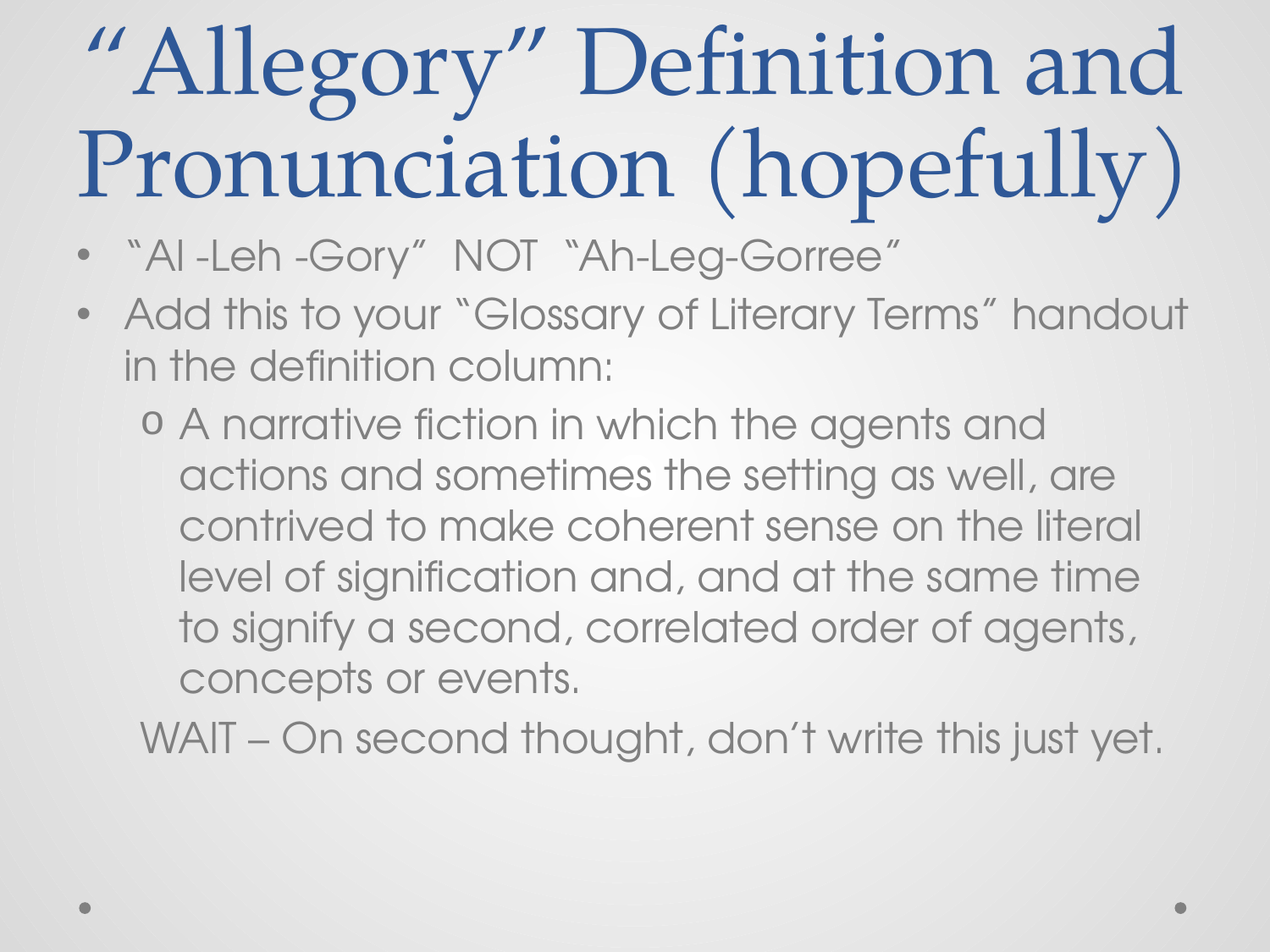

# “Allegory” Definition and Pronunciation (hopefully)
“Al -Leh -Gory”  NOT  “Ah-Leg-Gorree”
Add this to your “Glossary of Literary Terms” handout in the definition column:
A narrative fiction in which the agents and actions and sometimes the setting as well, are contrived to make coherent sense on the literal level of signification and, and at the same time to signify a second, correlated order of agents, concepts or events.
WAIT – On second thought, don’t write this just yet.